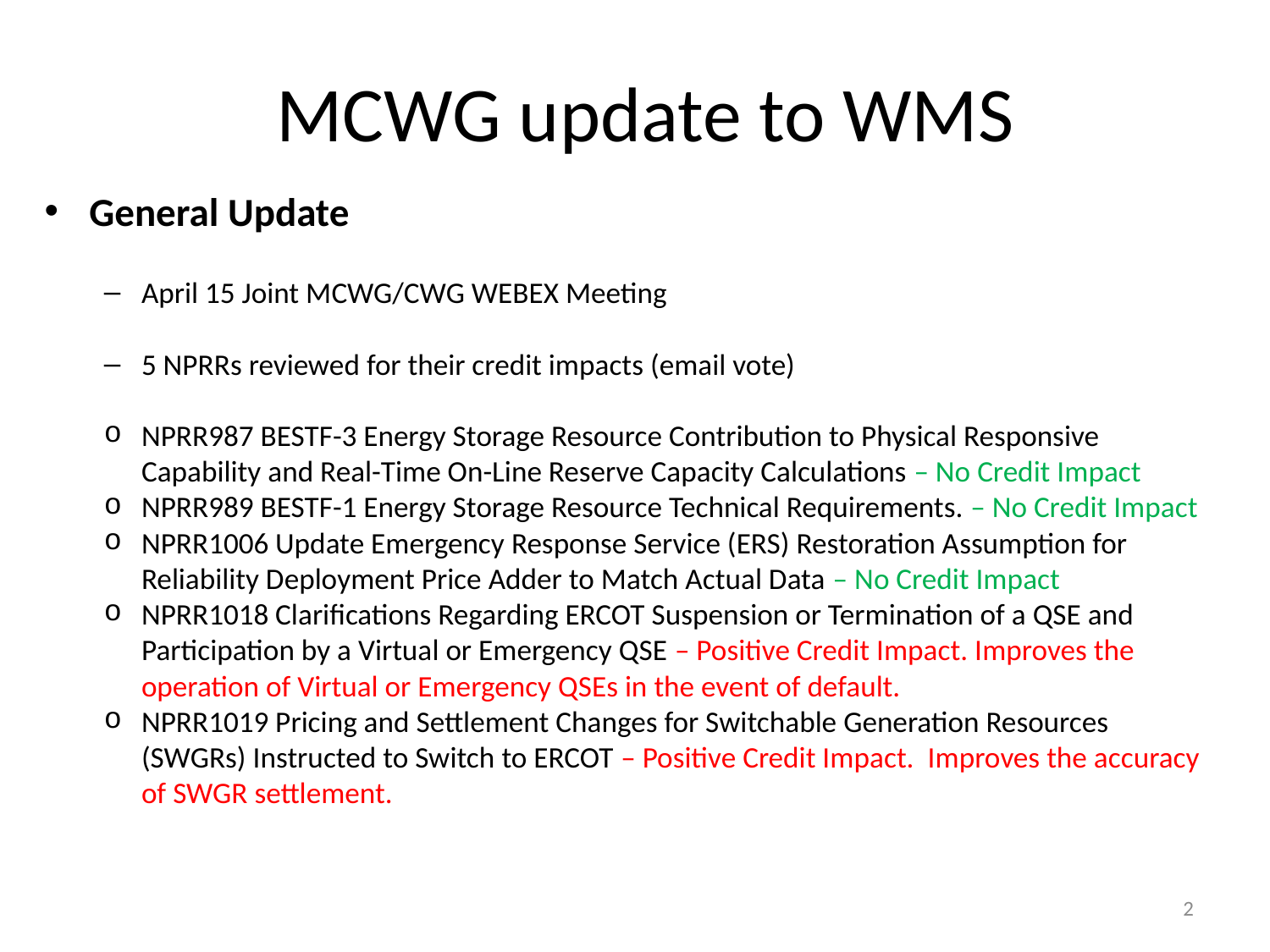

# MCWG update to WMS
General Update

April 15 Joint MCWG/CWG WEBEX Meeting

5 NPRRs reviewed for their credit impacts (email vote)

NPRR987 BESTF-3 Energy Storage Resource Contribution to Physical Responsive Capability and Real-Time On-Line Reserve Capacity Calculations – No Credit Impact
NPRR989 BESTF-1 Energy Storage Resource Technical Requirements. – No Credit Impact
NPRR1006 Update Emergency Response Service (ERS) Restoration Assumption for Reliability Deployment Price Adder to Match Actual Data – No Credit Impact
NPRR1018 Clarifications Regarding ERCOT Suspension or Termination of a QSE and Participation by a Virtual or Emergency QSE – Positive Credit Impact. Improves the operation of Virtual or Emergency QSEs in the event of default.
NPRR1019 Pricing and Settlement Changes for Switchable Generation Resources (SWGRs) Instructed to Switch to ERCOT – Positive Credit Impact.  Improves the accuracy of SWGR settlement.
2